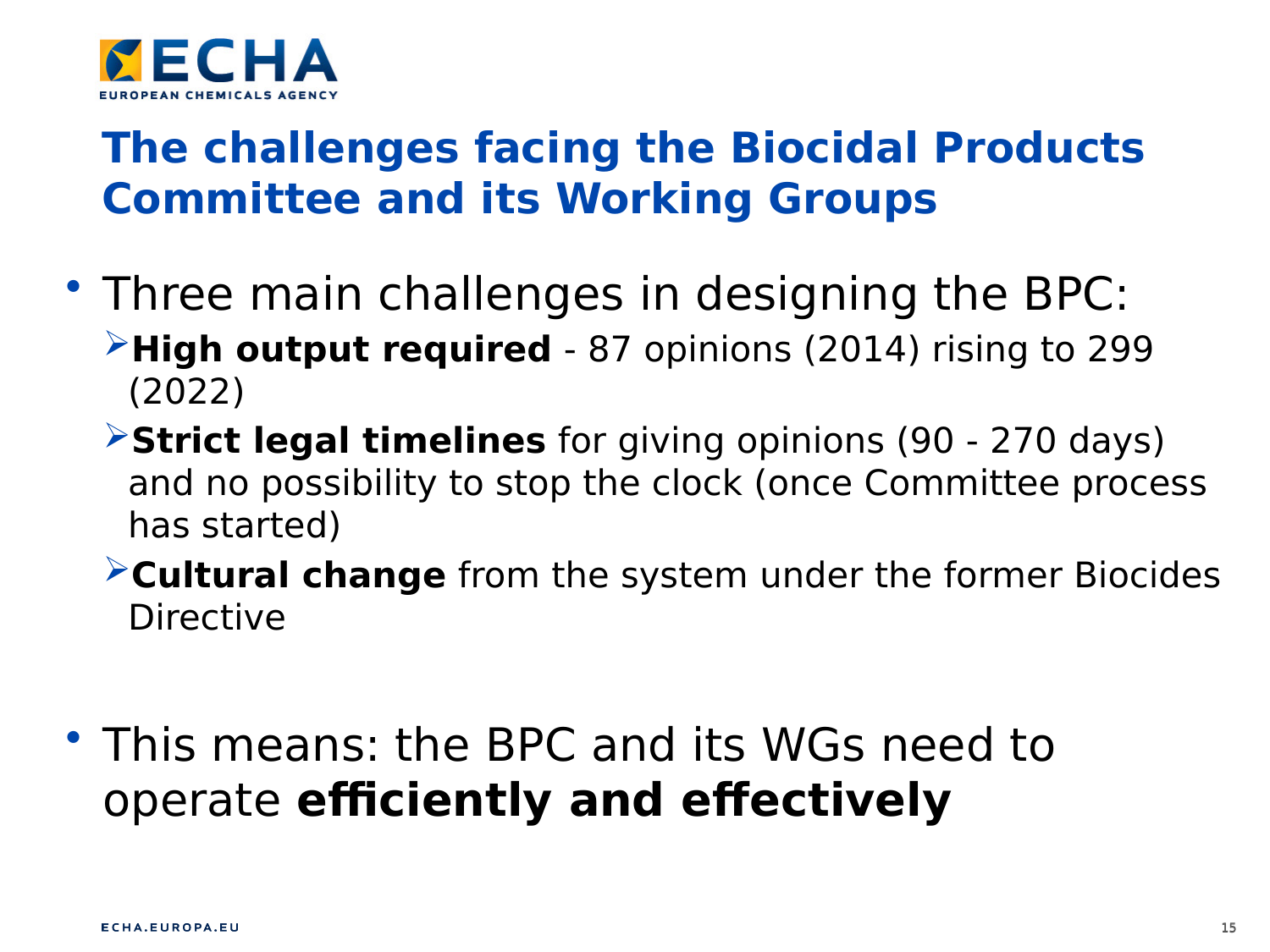

The challenges facing the Biocidal Products Committee and its Working Groups
Three main challenges in designing the BPC:
High output required - 87 opinions (2014) rising to 299 (2022)
Strict legal timelines for giving opinions (90 - 270 days) and no possibility to stop the clock (once Committee process has started)
Cultural change from the system under the former Biocides Directive

This means: the BPC and its WGs need to operate efficiently and effectively

15
15